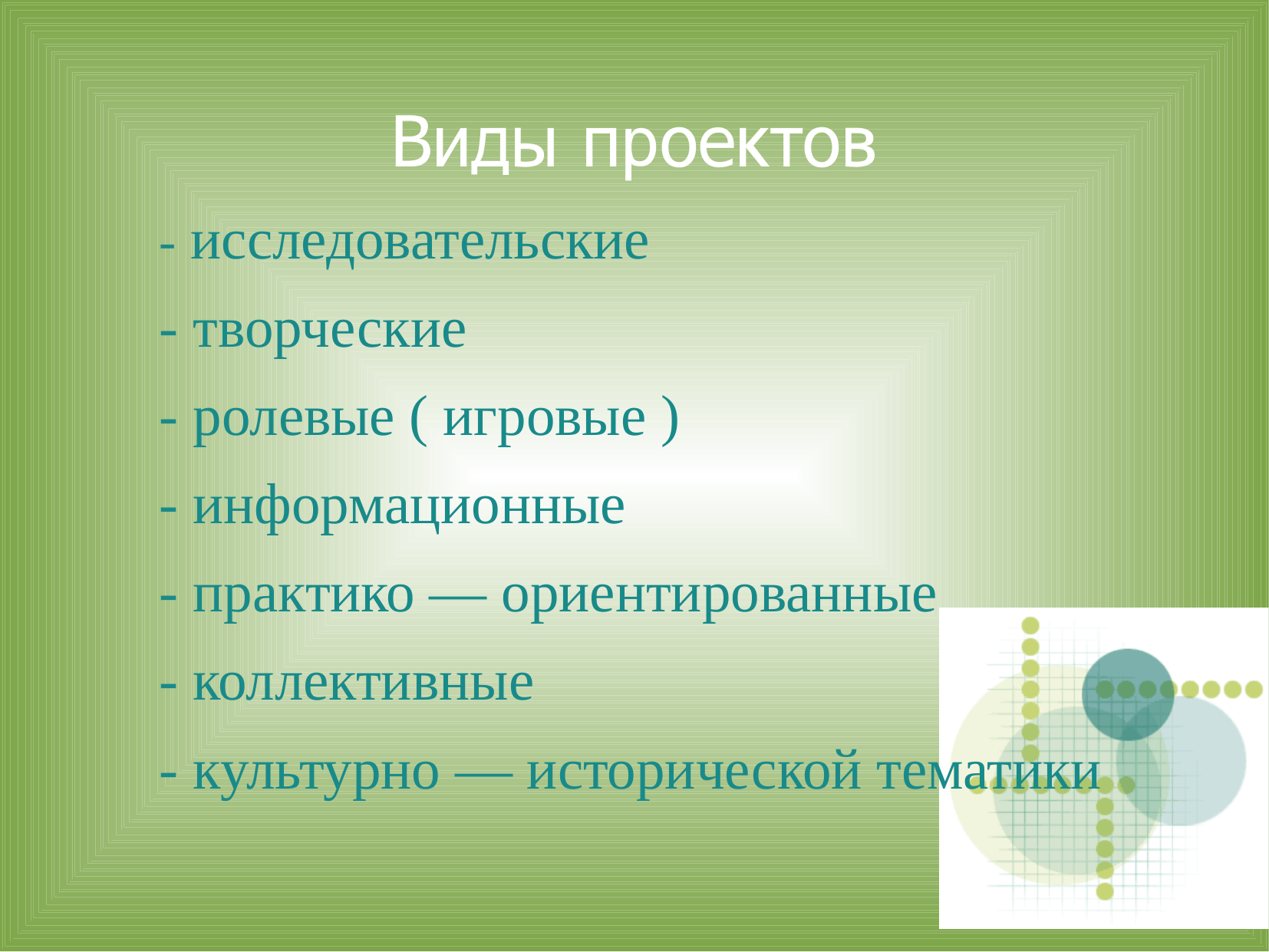

Виды проектов
- исследовательские
- творческие
- ролевые ( игровые )
- информационные
- практико — ориентированные
- коллективные
- культурно — исторической тематики